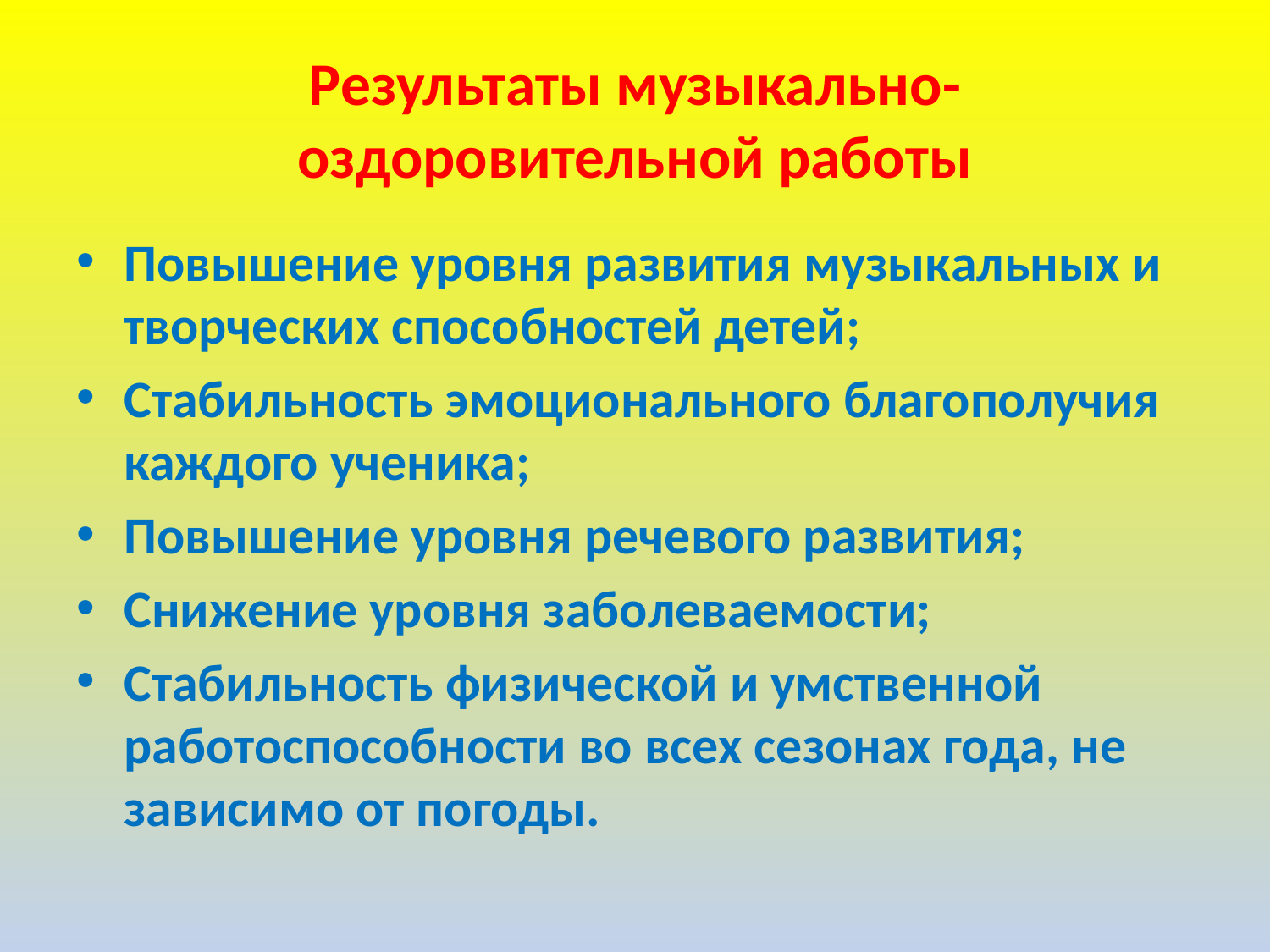

# Результаты музыкально-оздоровительной работы
Повышение уровня развития музыкальных и творческих способностей детей;
Стабильность эмоционального благополучия каждого ученика;
Повышение уровня речевого развития;
Снижение уровня заболеваемости;
Стабильность физической и умственной работоспособности во всех сезонах года, не зависимо от погоды.